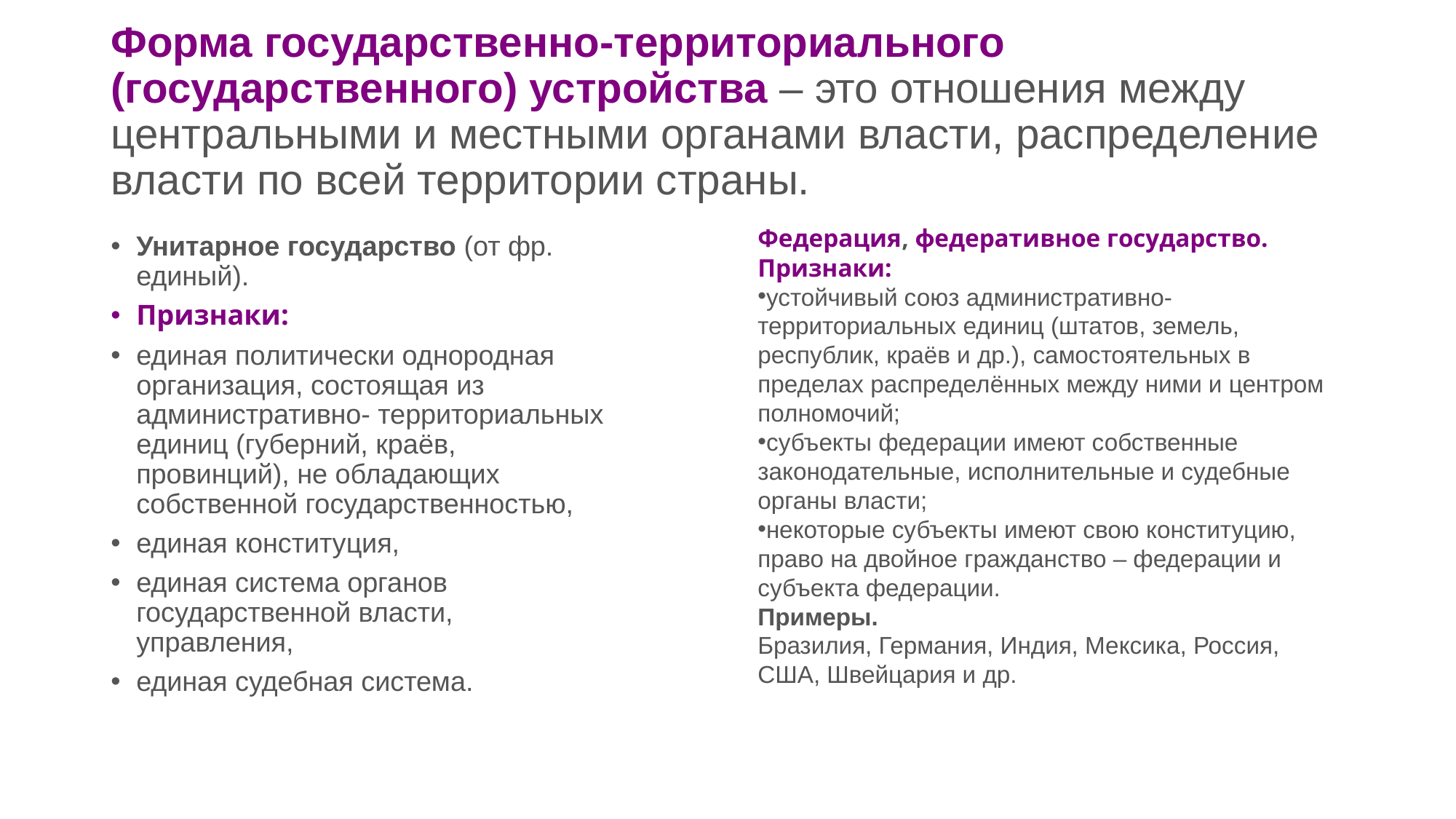

# Форма государственно-территориального (государственного) устройства – это отношения между центральными и местными органами власти, распределение власти по всей территории страны.
Федерация, федеративное государство.
Признаки:
устойчивый союз административно- территориальных единиц (штатов, земель, республик, краёв и др.), самостоятельных в пределах распределённых между ними и центром полномочий;
субъекты федерации имеют собственные законодательные, исполнительные и судебные органы власти;
некоторые субъекты имеют свою конституцию, право на двойное гражданство – федерации и субъекта федерации.
Примеры.
Бразилия, Германия, Индия, Мексика, Россия, США, Швейцария и др.

Унитарное государство (от фр. единый).
Признаки:
единая политически однородная организация, состоящая из административно- территориальных единиц (губерний, краёв, провинций), не обладающих собственной государственностью,
единая конституция,
единая система органов государственной власти, управления,
единая судебная система.